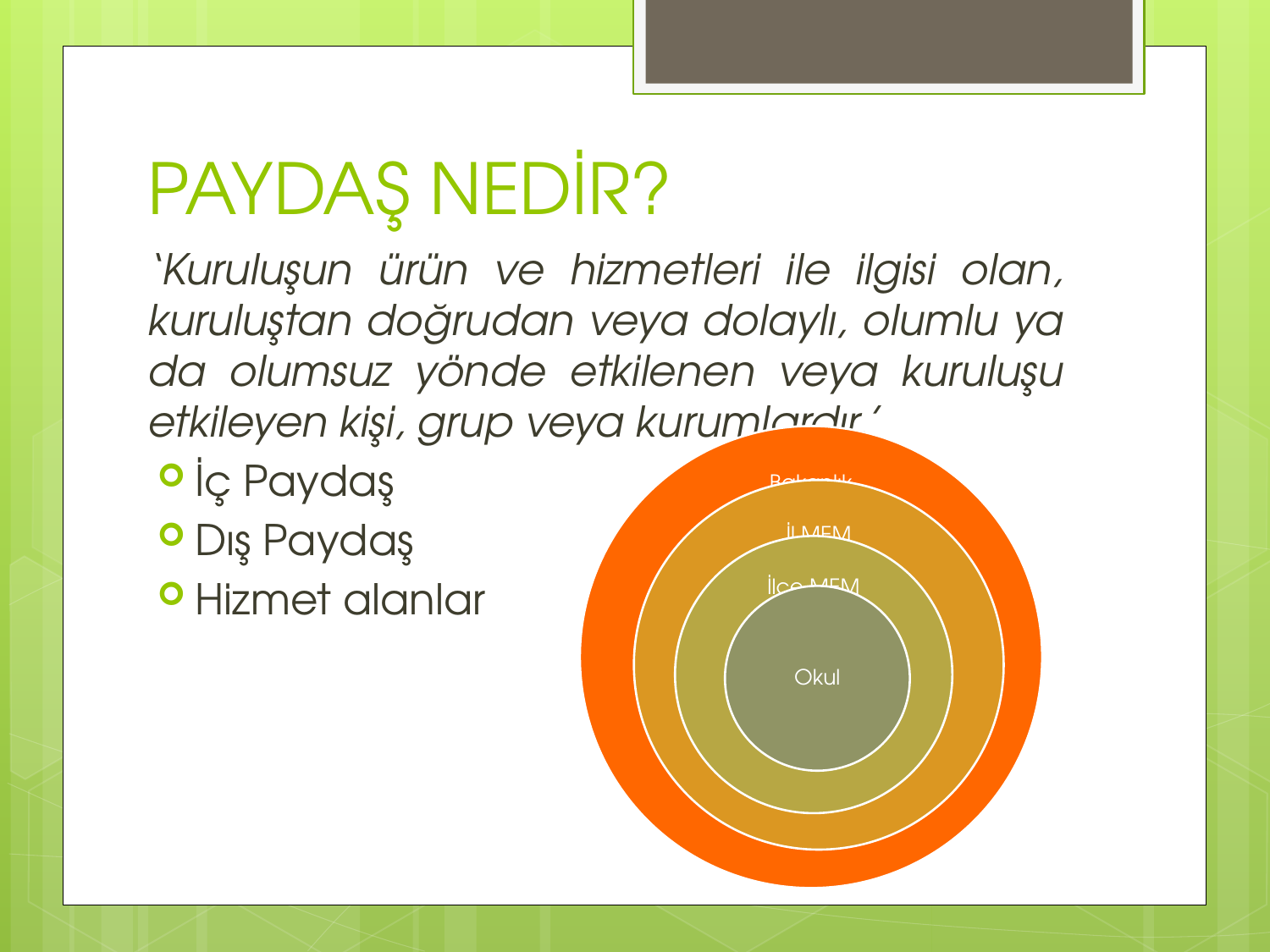

# PAYDAŞ NEDİR?
‘Kuruluşun ürün ve hizmetleri ile ilgisi olan, kuruluştan doğrudan veya dolaylı, olumlu ya da olumsuz yönde etkilenen veya kuruluşu etkileyen kişi, grup veya kurumlardır.’
İç Paydaş
Dış Paydaş
Hizmet alanlar

Bakanlık
İl MEM
İlçe MEM
Okul